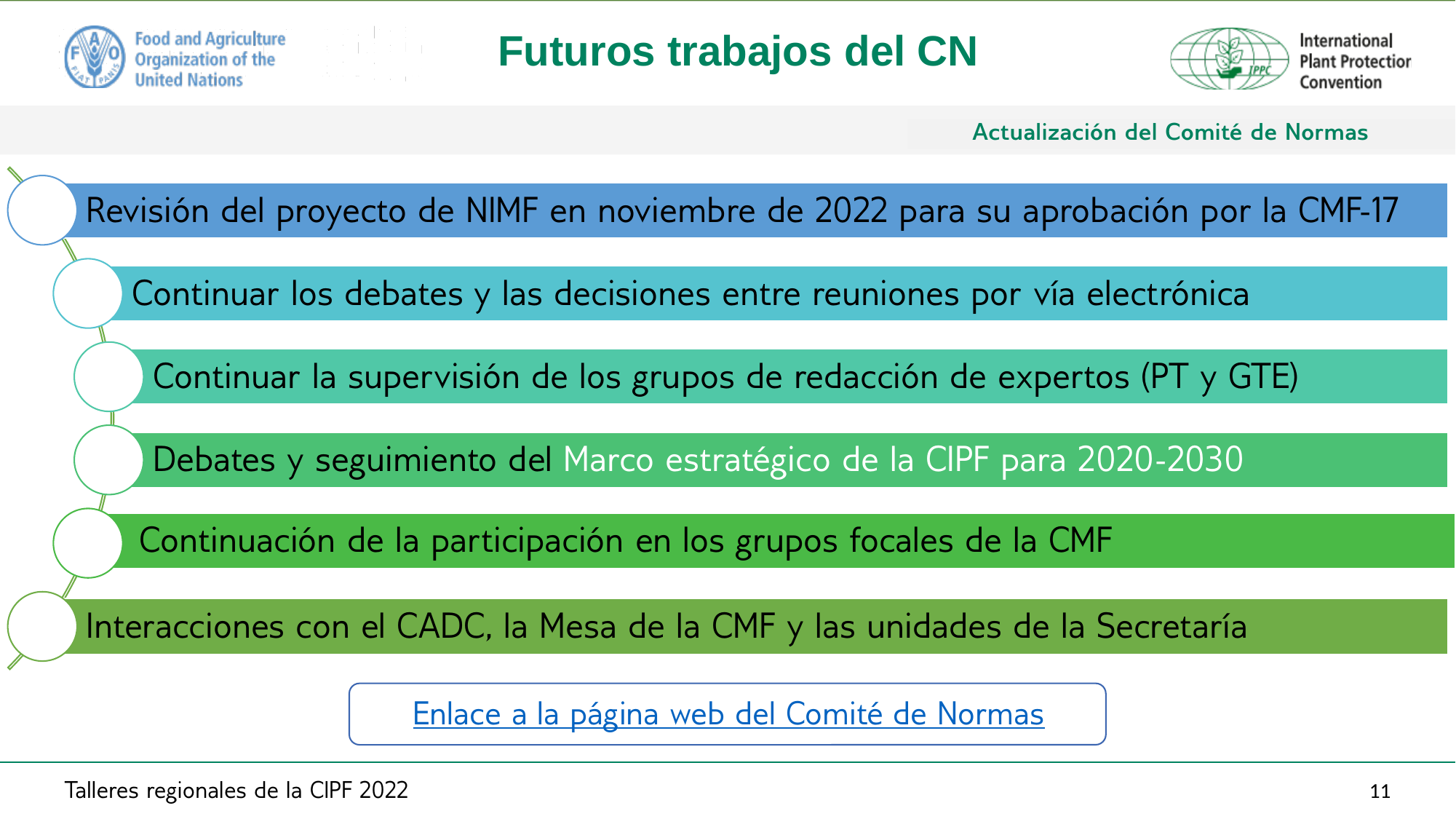

# Futuros trabajos del CN
Actualización del Comité de Normas
Revisión del proyecto de NIMF en noviembre de 2022 para su aprobación por la CMF-17
Continuar los debates y las decisiones entre reuniones por vía electrónica
Continuar la supervisión de los grupos de redacción de expertos (PT y GTE)
Debates y seguimiento del Marco estratégico de la CIPF para 2020-2030
Continuación de la participación en los grupos focales de la CMF
Interacciones con el CADC, la Mesa de la CMF y las unidades de la Secretaría
Enlace a la página web del Comité de Normas
Talleres regionales de la CIPF 2022